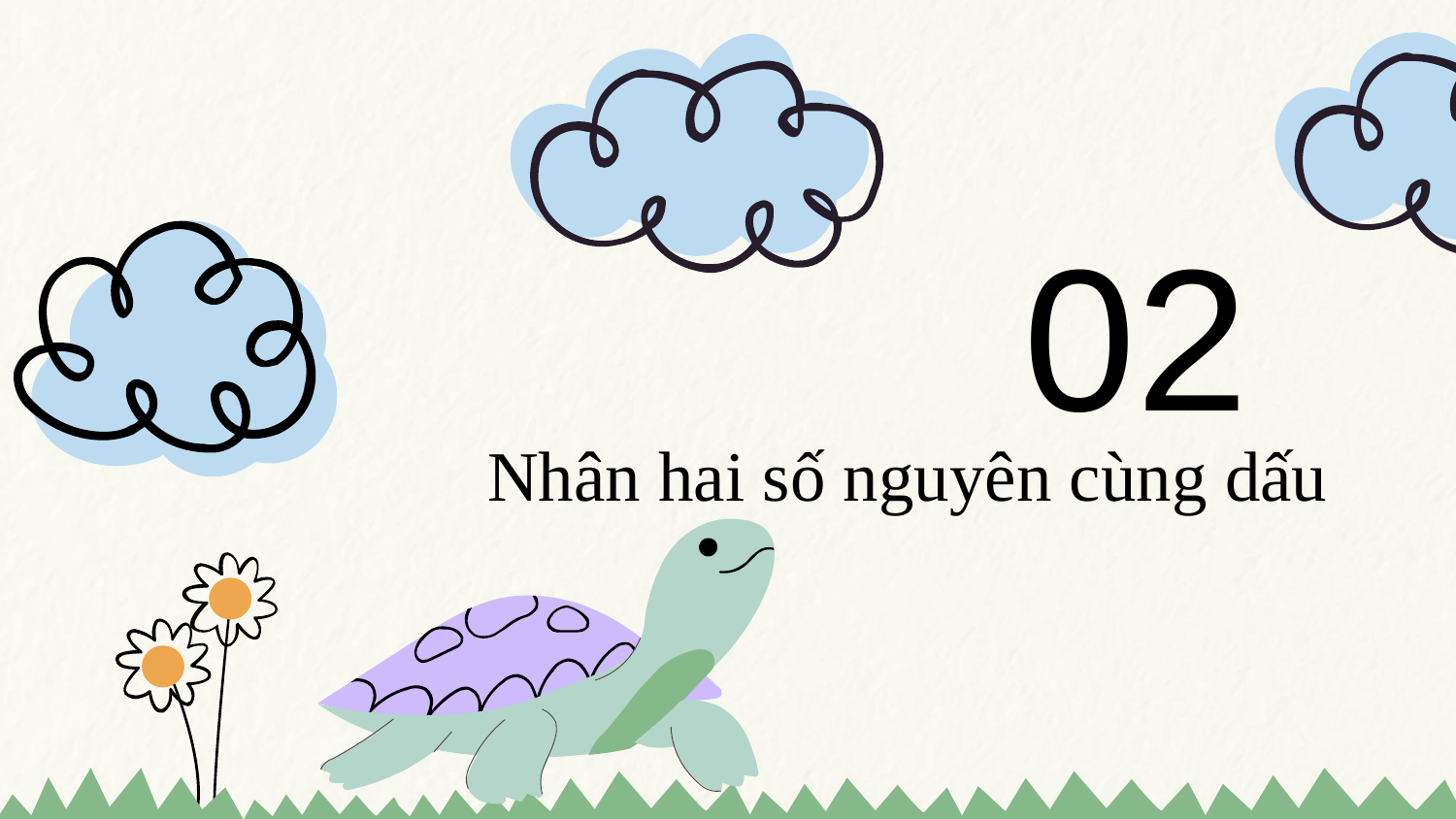

02
# Nhân hai số nguyên cùng dấu